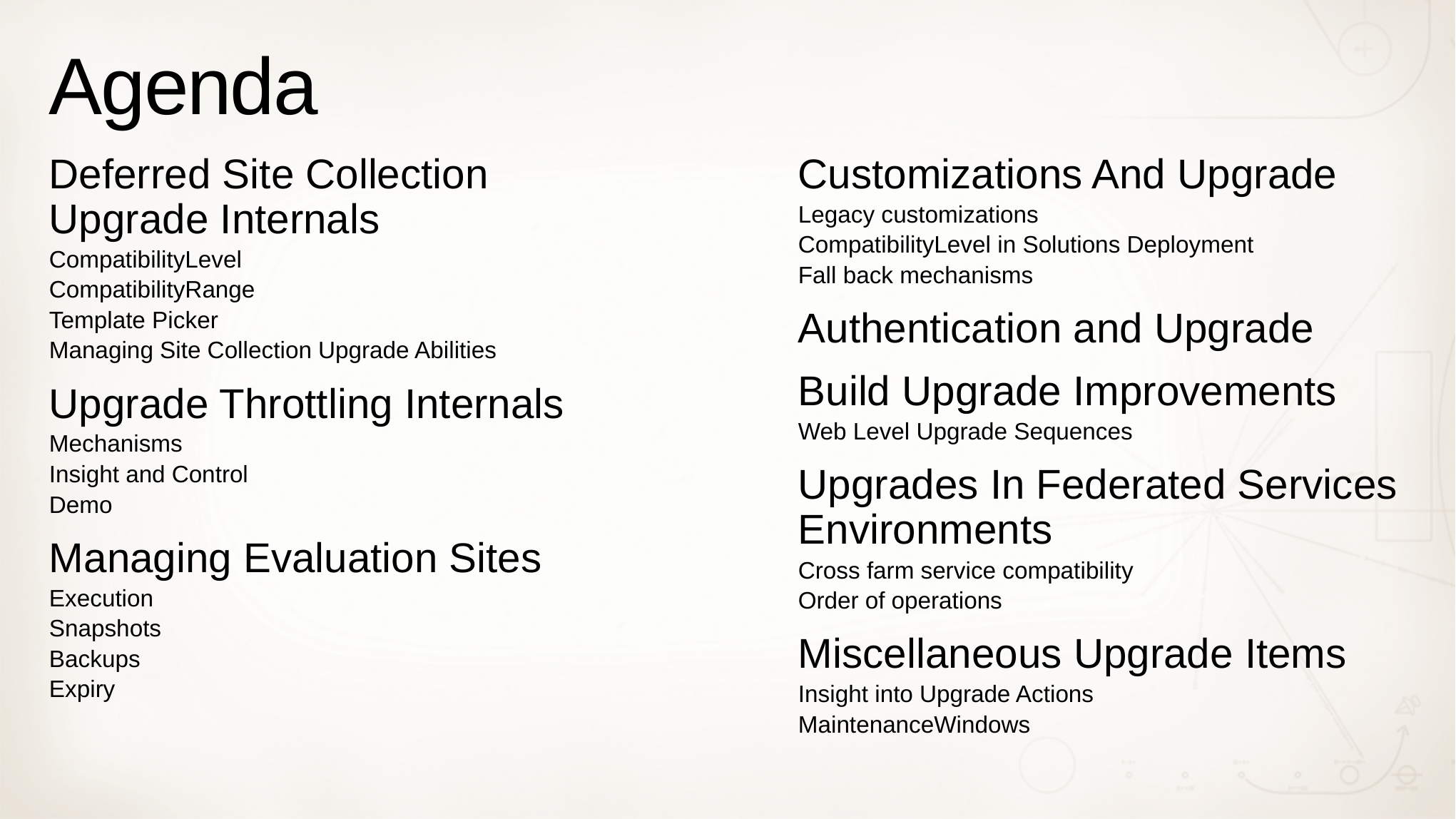

# Agenda
Deferred Site Collection Upgrade Internals
CompatibilityLevel
CompatibilityRange
Template Picker
Managing Site Collection Upgrade Abilities
Upgrade Throttling Internals
Mechanisms
Insight and Control
Demo
Managing Evaluation Sites
Execution
Snapshots
Backups
Expiry
Customizations And Upgrade
Legacy customizations
CompatibilityLevel in Solutions Deployment
Fall back mechanisms
Authentication and Upgrade
Build Upgrade Improvements
Web Level Upgrade Sequences
Upgrades In Federated Services Environments
Cross farm service compatibility
Order of operations
Miscellaneous Upgrade Items
Insight into Upgrade Actions
MaintenanceWindows